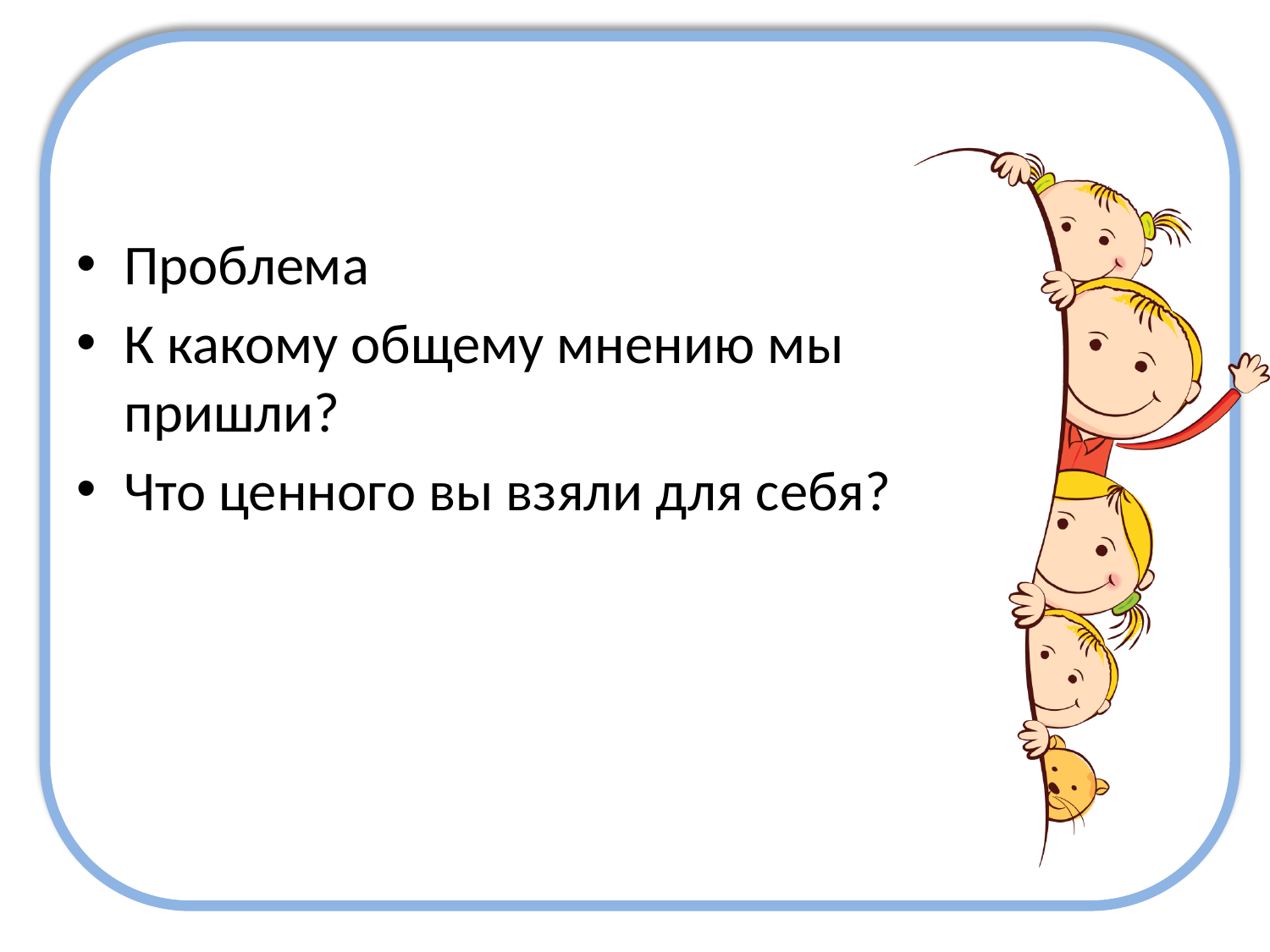

#
Проблема
К какому общему мнению мы пришли?
Что ценного вы взяли для себя?